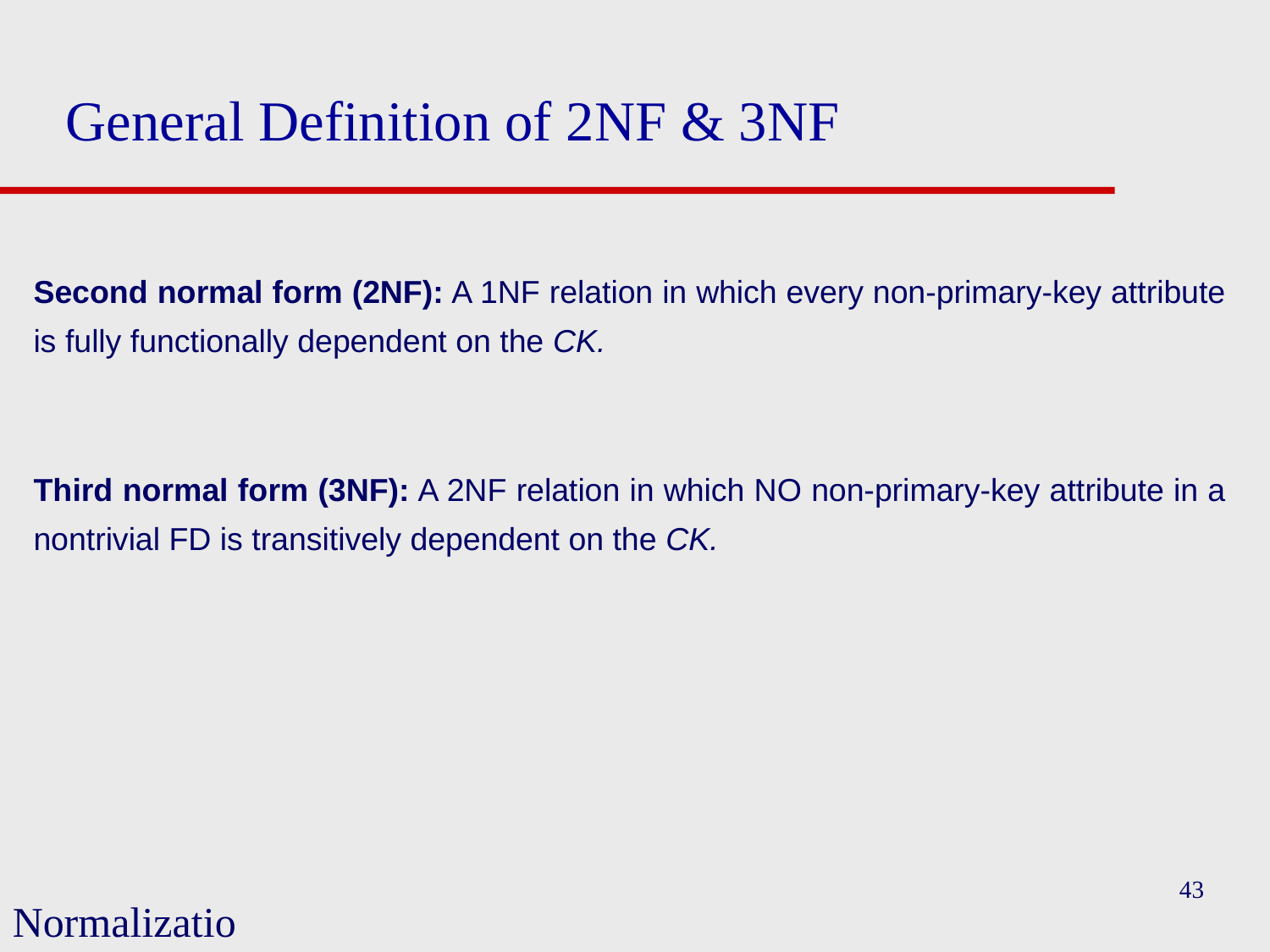

# General Definition of 2NF & 3NF
Second normal form (2NF): A 1NF relation in which every non-primary-key attribute is fully functionally dependent on the CK.

Third normal form (3NF): A 2NF relation in which NO non-primary-key attribute in a nontrivial FD is transitively dependent on the CK.
43
Normalization